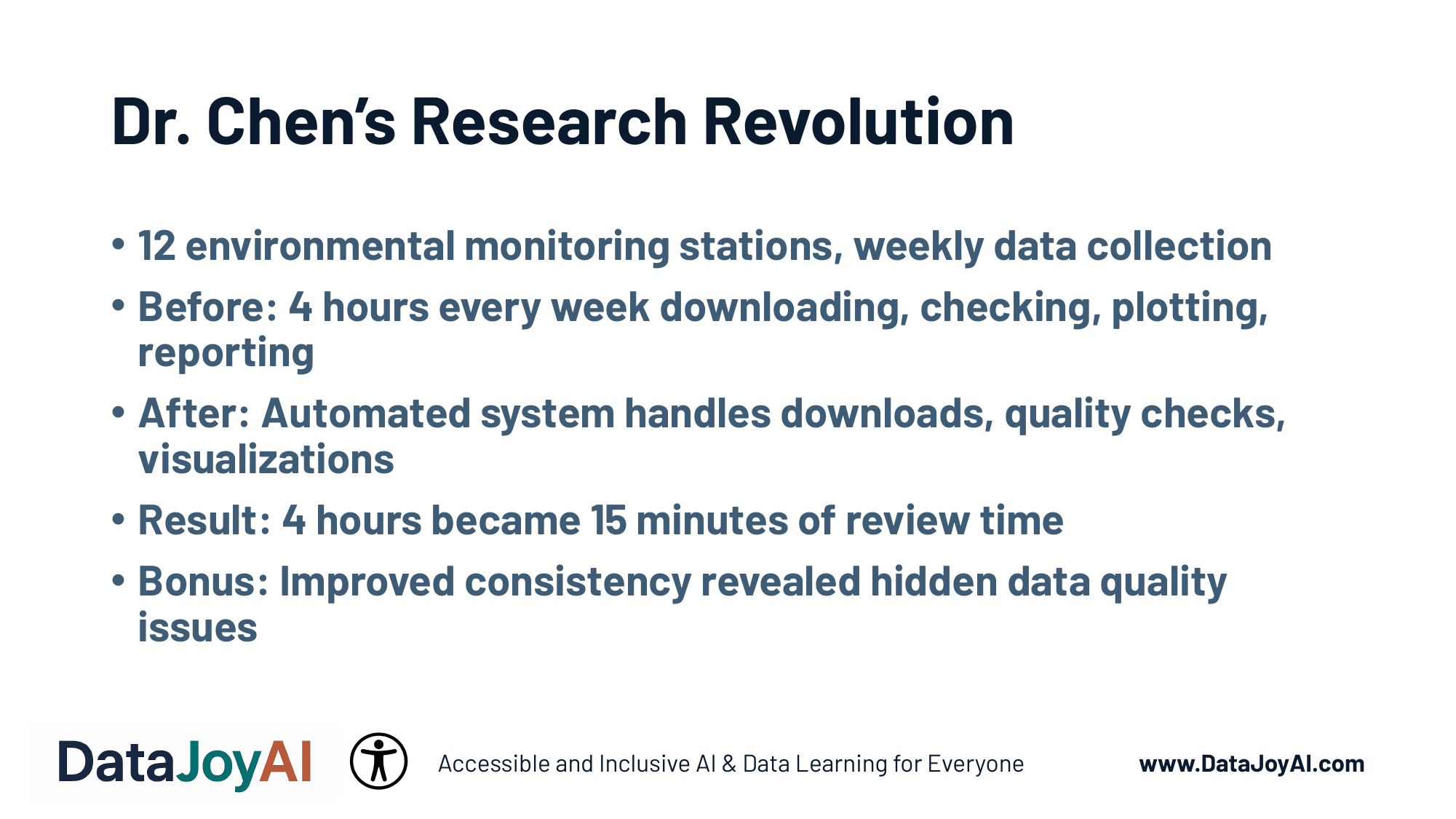

# Dr. Chen’s Research Revolution
12 environmental monitoring stations, weekly data collection
Before: 4 hours every week downloading, checking, plotting, reporting
After: Automated system handles downloads, quality checks, visualizations
Result: 4 hours became 15 minutes of review time
Bonus: Improved consistency revealed hidden data quality issues